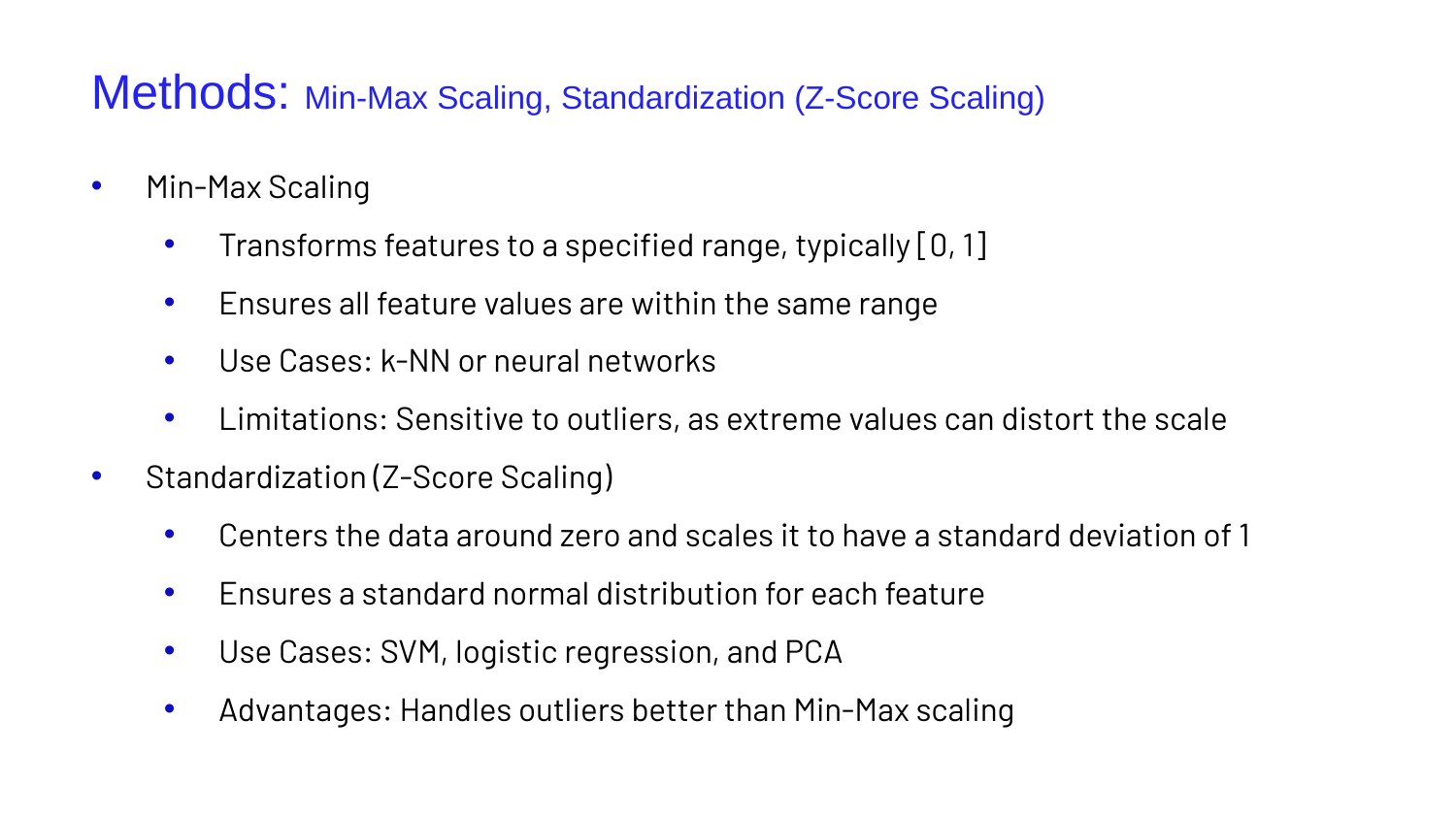

Methods: Min-Max Scaling, Standardization (Z-Score Scaling)
Min-Max Scaling
Transforms features to a specified range, typically [0, 1]
Ensures all feature values are within the same range
Use Cases: k-NN or neural networks
Limitations: Sensitive to outliers, as extreme values can distort the scale
Standardization (Z-Score Scaling)
Centers the data around zero and scales it to have a standard deviation of 1
Ensures a standard normal distribution for each feature
Use Cases: SVM, logistic regression, and PCA
Advantages: Handles outliers better than Min-Max scaling